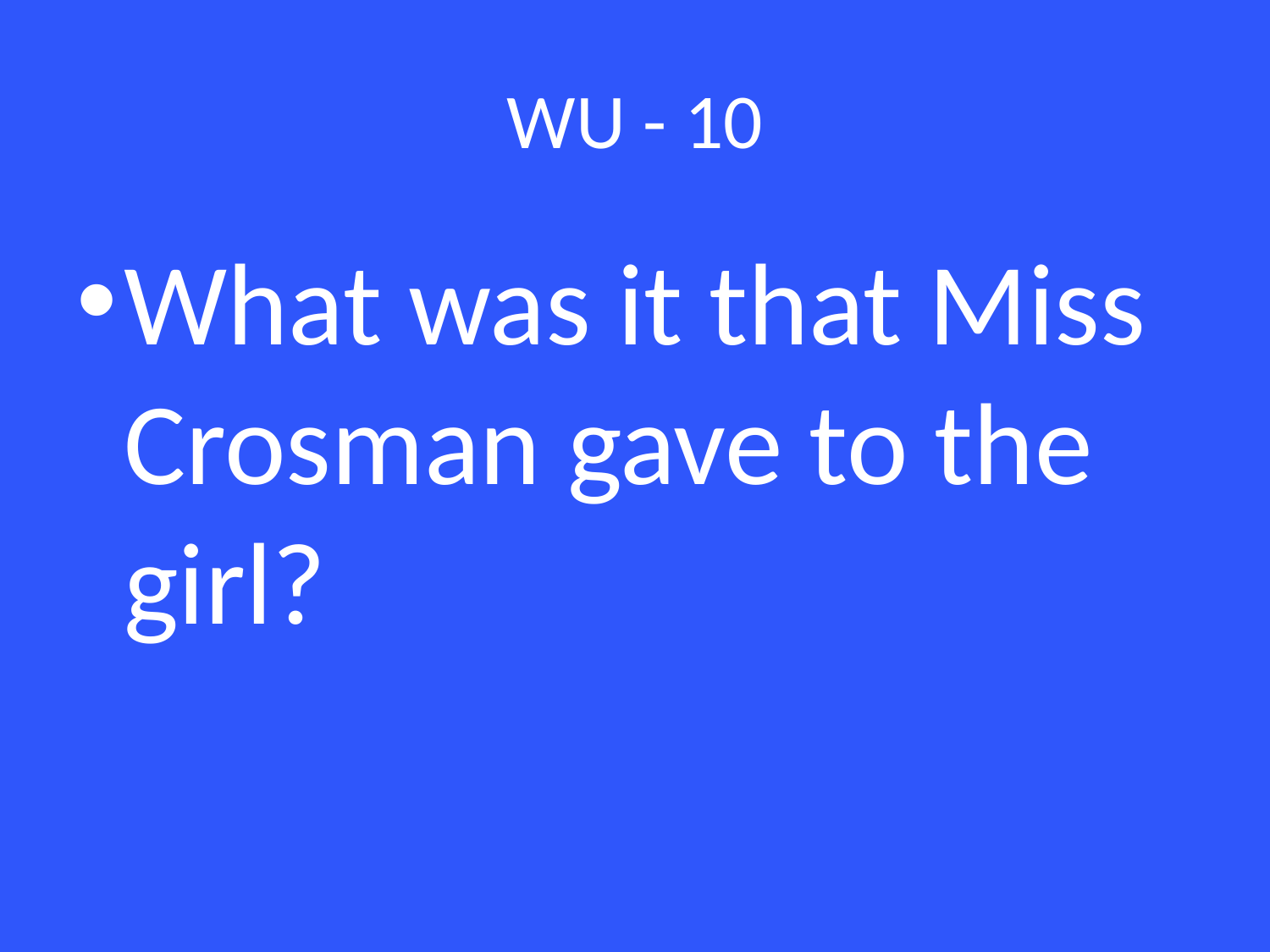

# WU - 10
What was it that Miss Crosman gave to the girl?